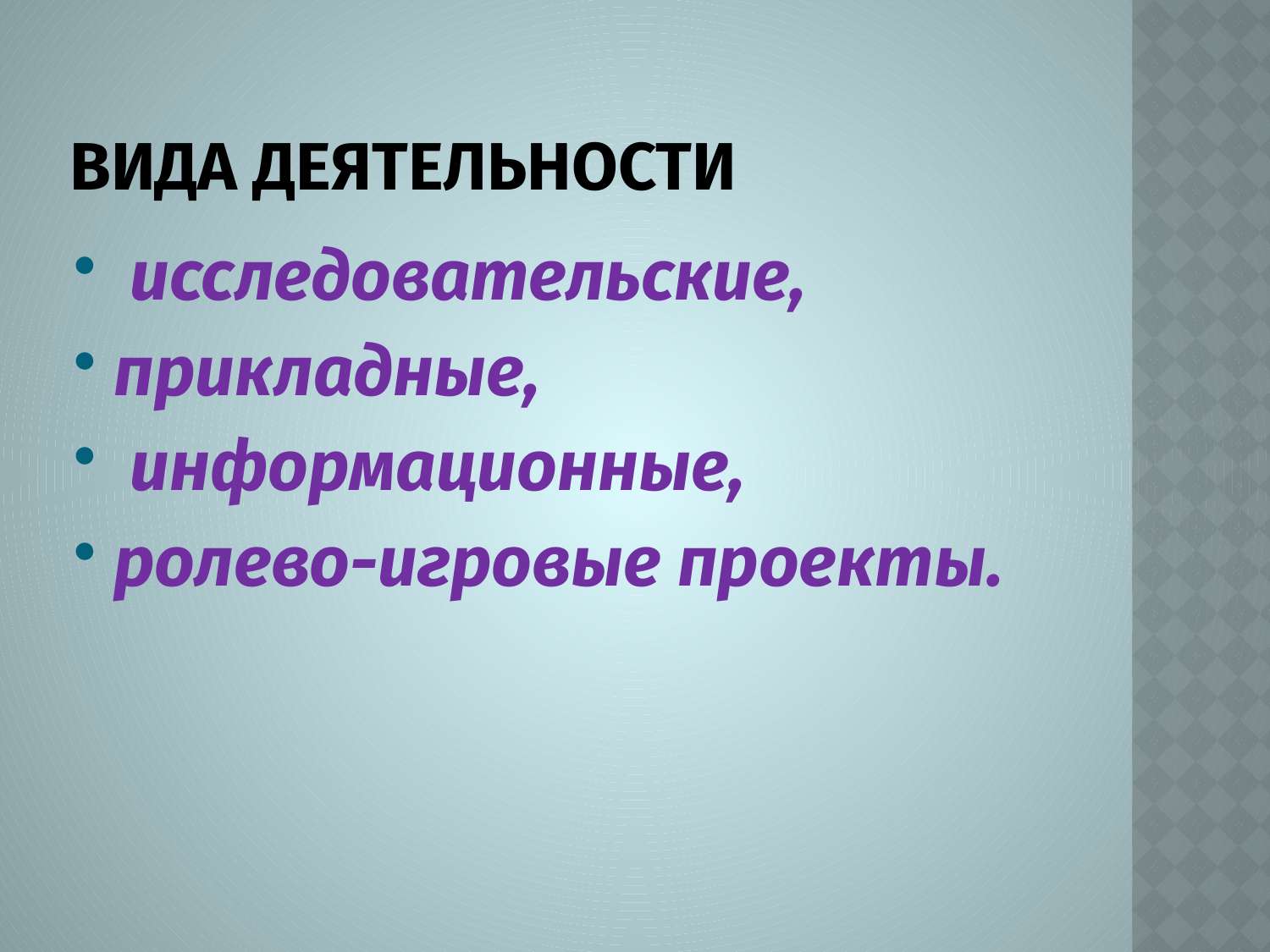

# вида деятельности
 исследовательские,
прикладные,
 информационные,
ролево-игровые проекты.